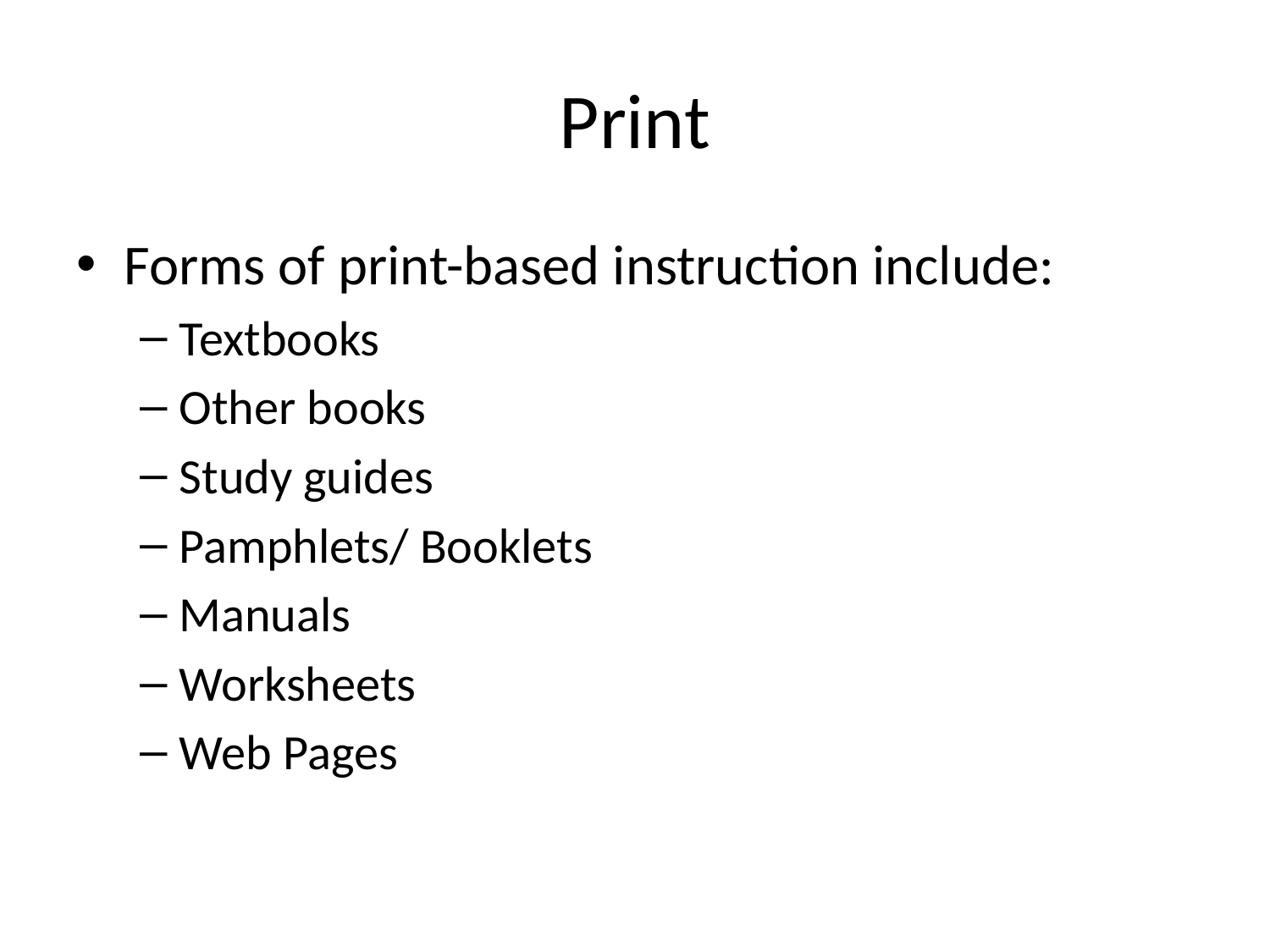

# Print
Forms of print-based instruction include:
Textbooks
Other books
Study guides
Pamphlets/ Booklets
Manuals
Worksheets
Web Pages